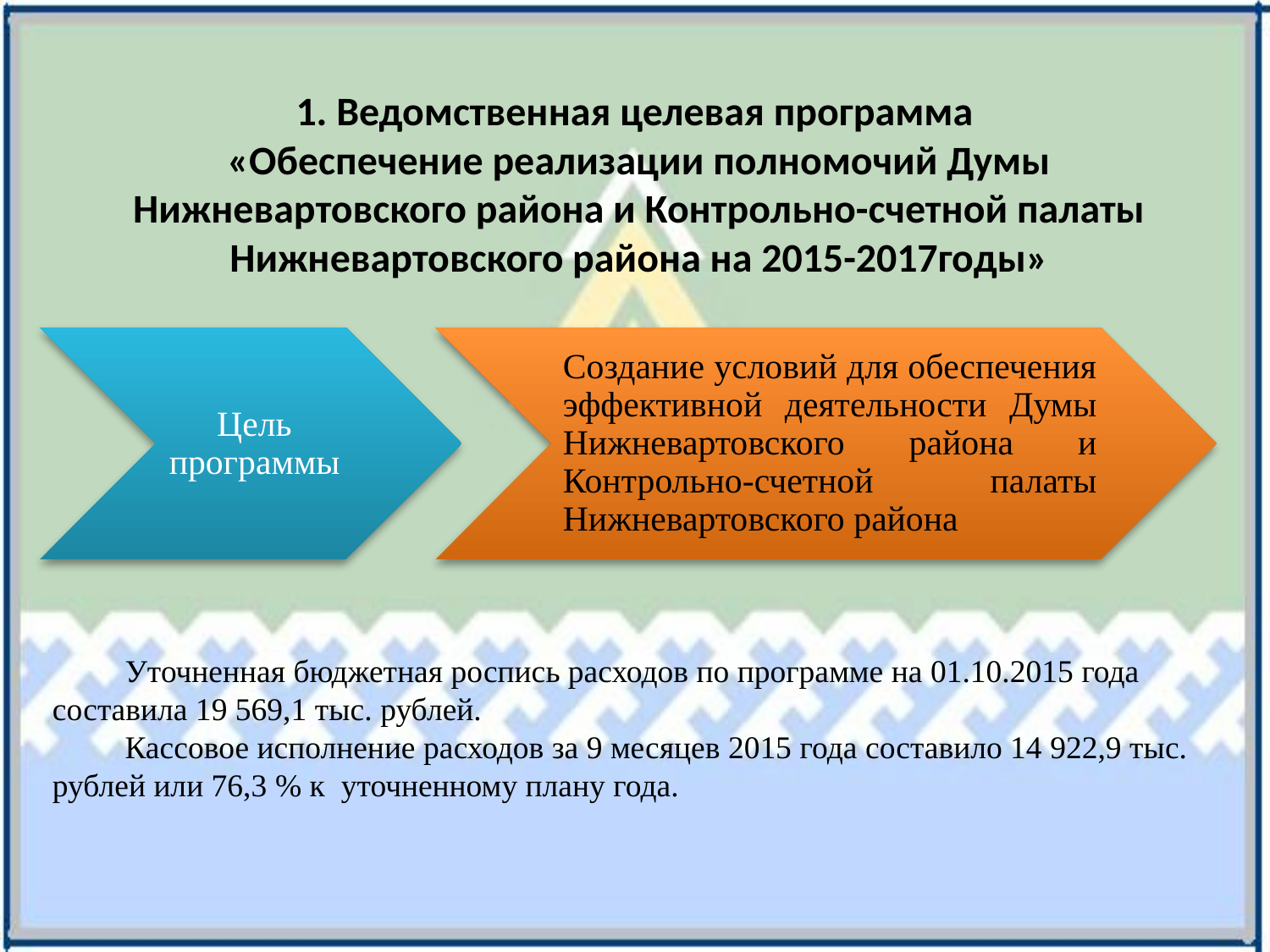

1. Ведомственная целевая программа
«Обеспечение реализации полномочий Думы Нижневартовского района и Контрольно-счетной палаты Нижневартовского района на 2015-2017годы»
Цель программы
Создание условий для обеспечения эффективной деятельности Думы Нижневартовского района и Контрольно-счетной палаты Нижневартовского района
         Уточненная бюджетная роспись расходов по программе на 01.10.2015 года составила 19 569,1 тыс. рублей.
         Кассовое исполнение расходов за 9 месяцев 2015 года составило 14 922,9 тыс. рублей или 76,3 % к  уточненному плану года.